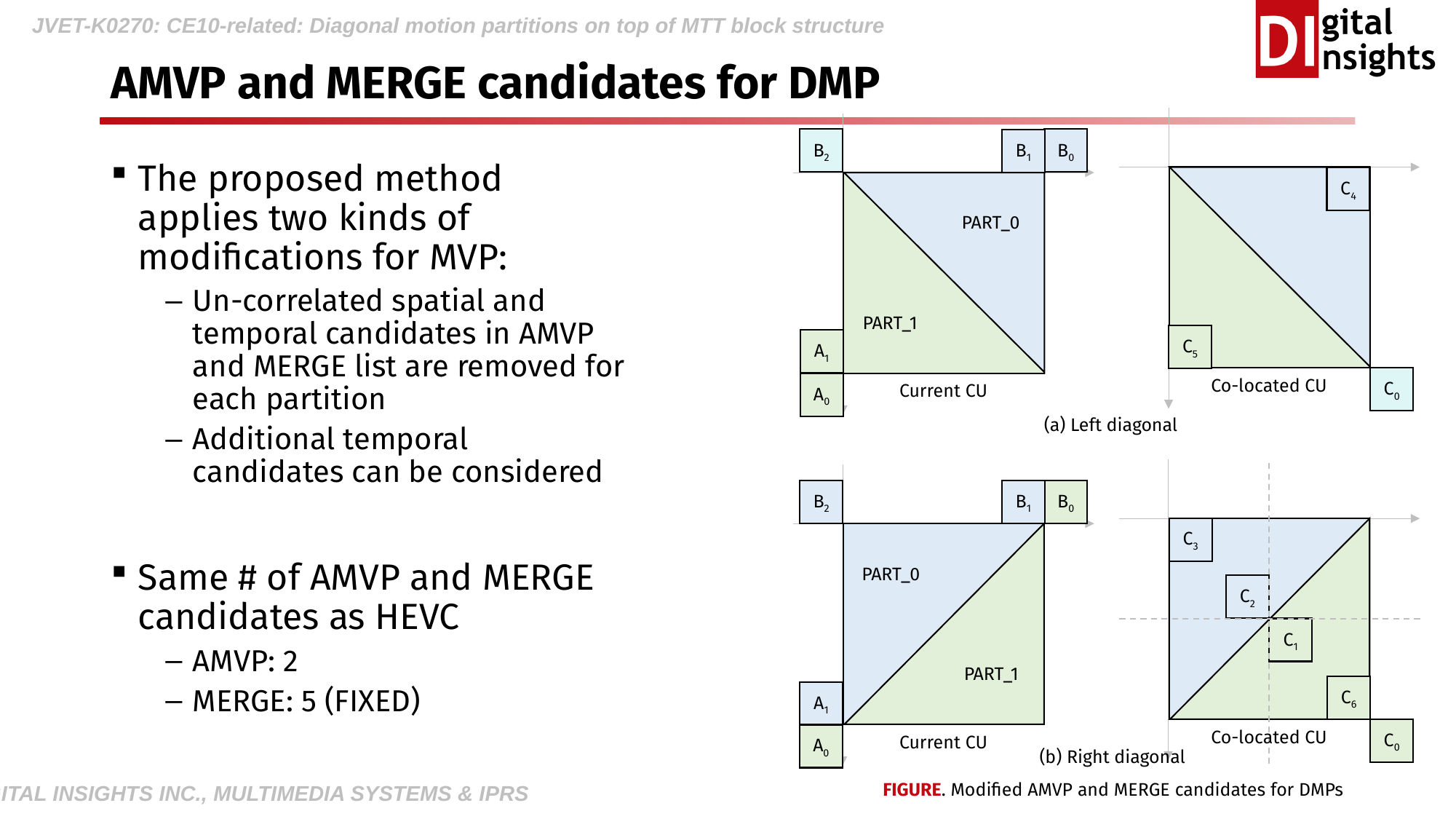

# AMVP and MERGE candidates for DMP

PART_0
PART_1
B2
B0
B1
C4
C5
A1
C0
Co-located CU
A0
Current CU

PART_0
PART_1
B2
B0
B1
C3
C2
C1
C6
A1
C0
Co-located CU
A0
Current CU
The proposed method applies two kinds of modifications for MVP:
Un-correlated spatial and temporal candidates in AMVP and MERGE list are removed for each partition
Additional temporal candidates can be considered

Same # of AMVP and MERGE candidates as HEVC
AMVP: 2
MERGE: 5 (FIXED)
(a) Left diagonal
(b) Right diagonal
FIGURE. Modified AMVP and MERGE candidates for DMPs